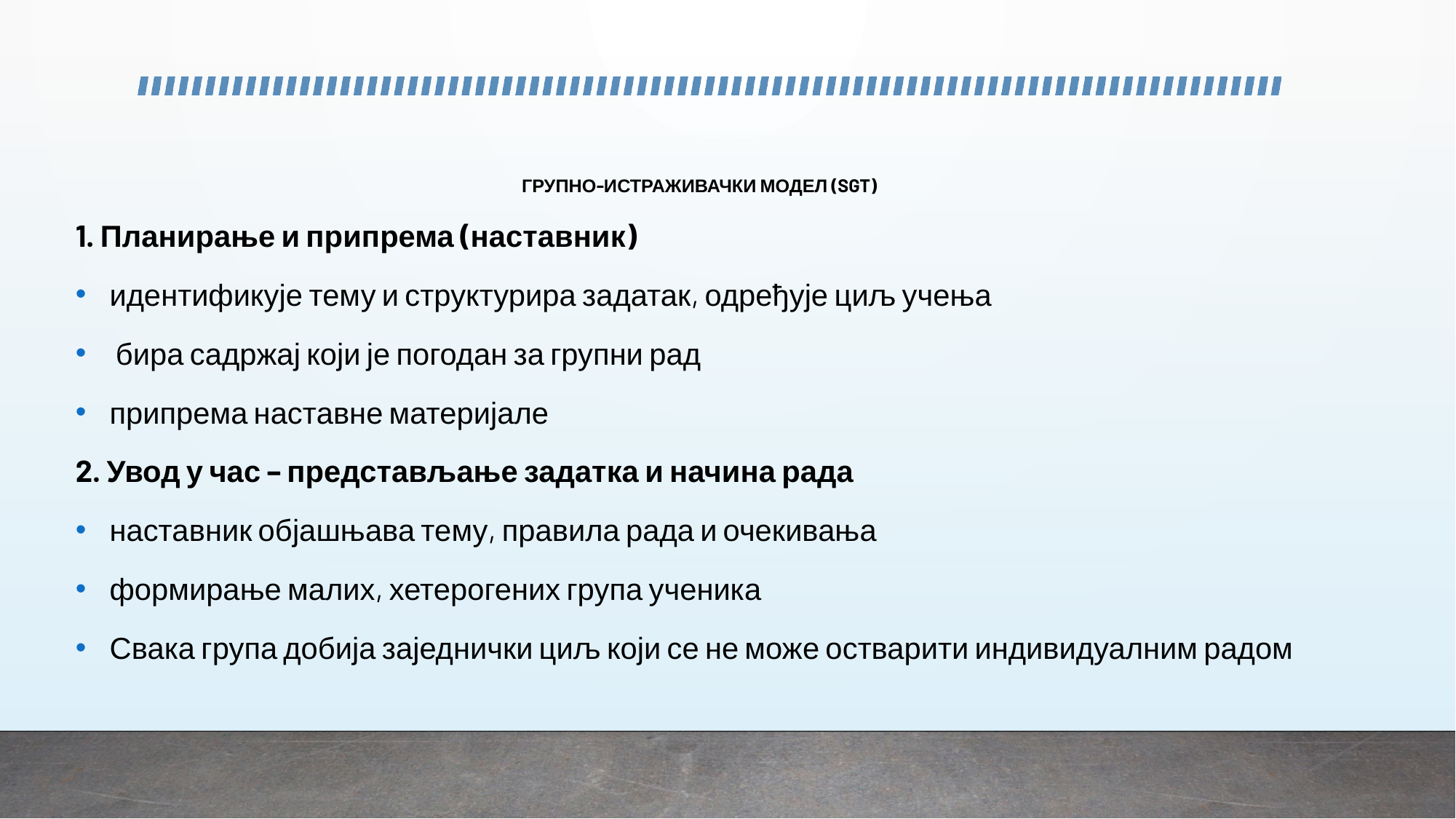

# ГРУПНО-ИСТРАЖИВАЧКИ МОДЕЛ (SGT)
1. Планирање и припрема (наставник)
идентификује тему и структурира задатак, одређује циљ учења
 бира садржај који је погодан за групни рад
припрема наставне материјале
2. Увод у час – представљање задатка и начина рада
наставник објашњава тему, правила рада и очекивања
формирање малих, хетерогених група ученика
Свака група добија заједнички циљ који се не може остварити индивидуалним радом